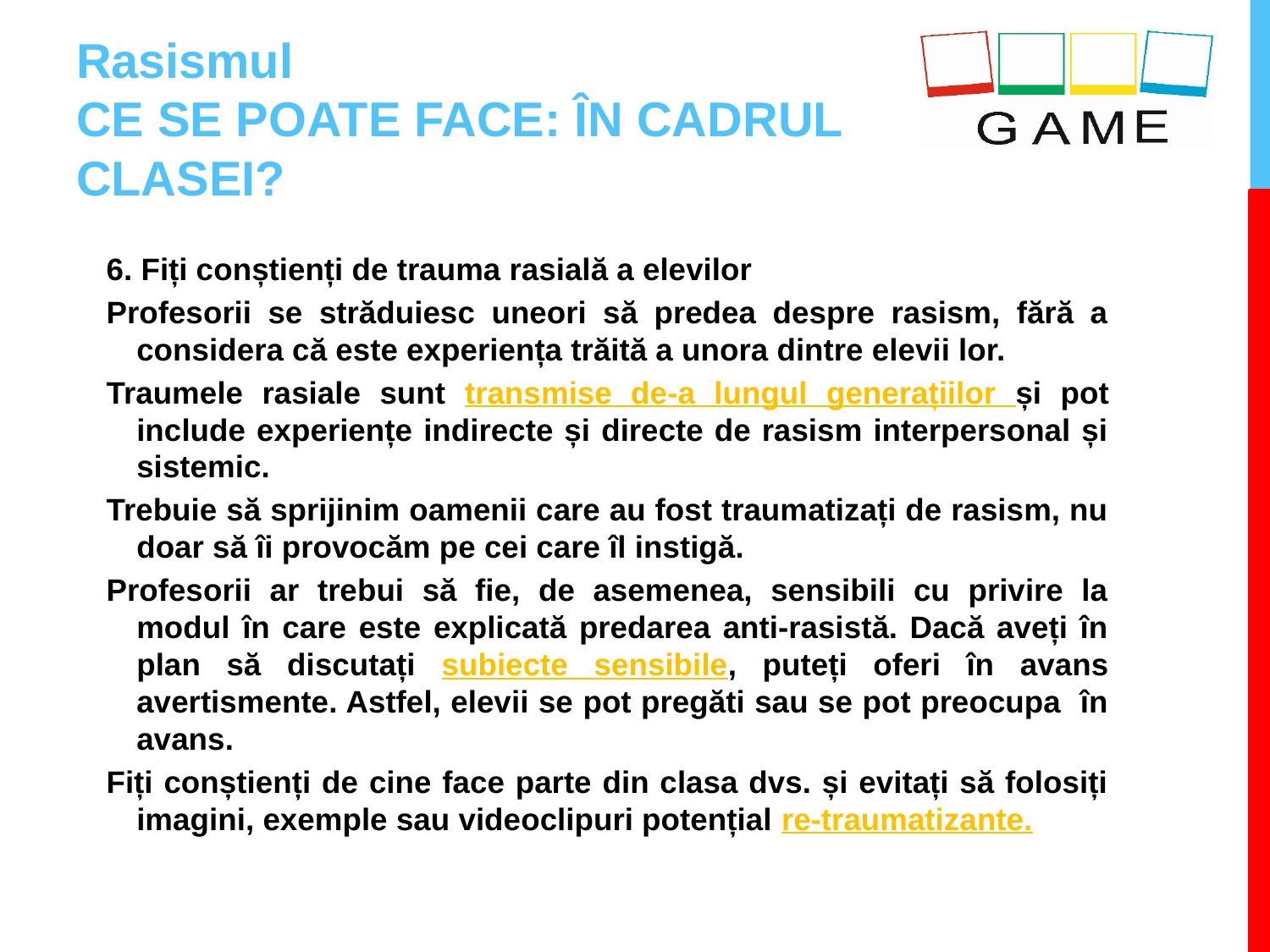

# Rasismul CE SE POATE FACE: ÎN CADRUL CLASEI?
6. Fiți conștienți de trauma rasială a elevilor
Profesorii se străduiesc uneori să predea despre rasism, fără a considera că este experiența trăită a unora dintre elevii lor.
Traumele rasiale sunt transmise de-a lungul generațiilor și pot include experiențe indirecte și directe de rasism interpersonal și sistemic.
Trebuie să sprijinim oamenii care au fost traumatizați de rasism, nu doar să îi provocăm pe cei care îl instigă.
Profesorii ar trebui să fie, de asemenea, sensibili cu privire la modul în care este explicată predarea anti-rasistă. Dacă aveți în plan să discutați subiecte sensibile, puteți oferi în avans avertismente. Astfel, elevii se pot pregăti sau se pot preocupa  în avans.
Fiți conștienți de cine face parte din clasa dvs. și evitați să folosiți imagini, exemple sau videoclipuri potențial re-traumatizante.